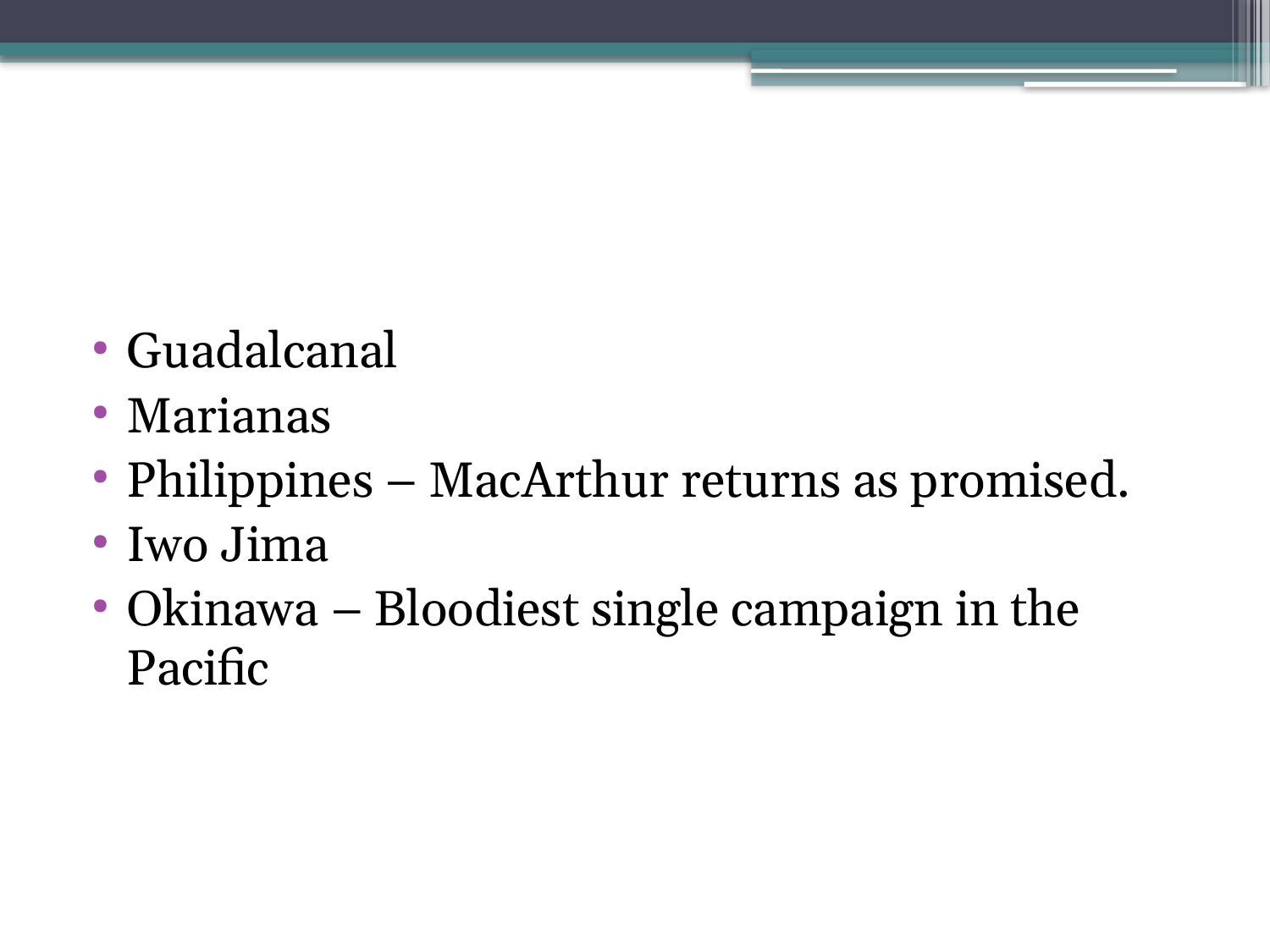

#
Guadalcanal
Marianas
Philippines – MacArthur returns as promised.
Iwo Jima
Okinawa – Bloodiest single campaign in the Pacific